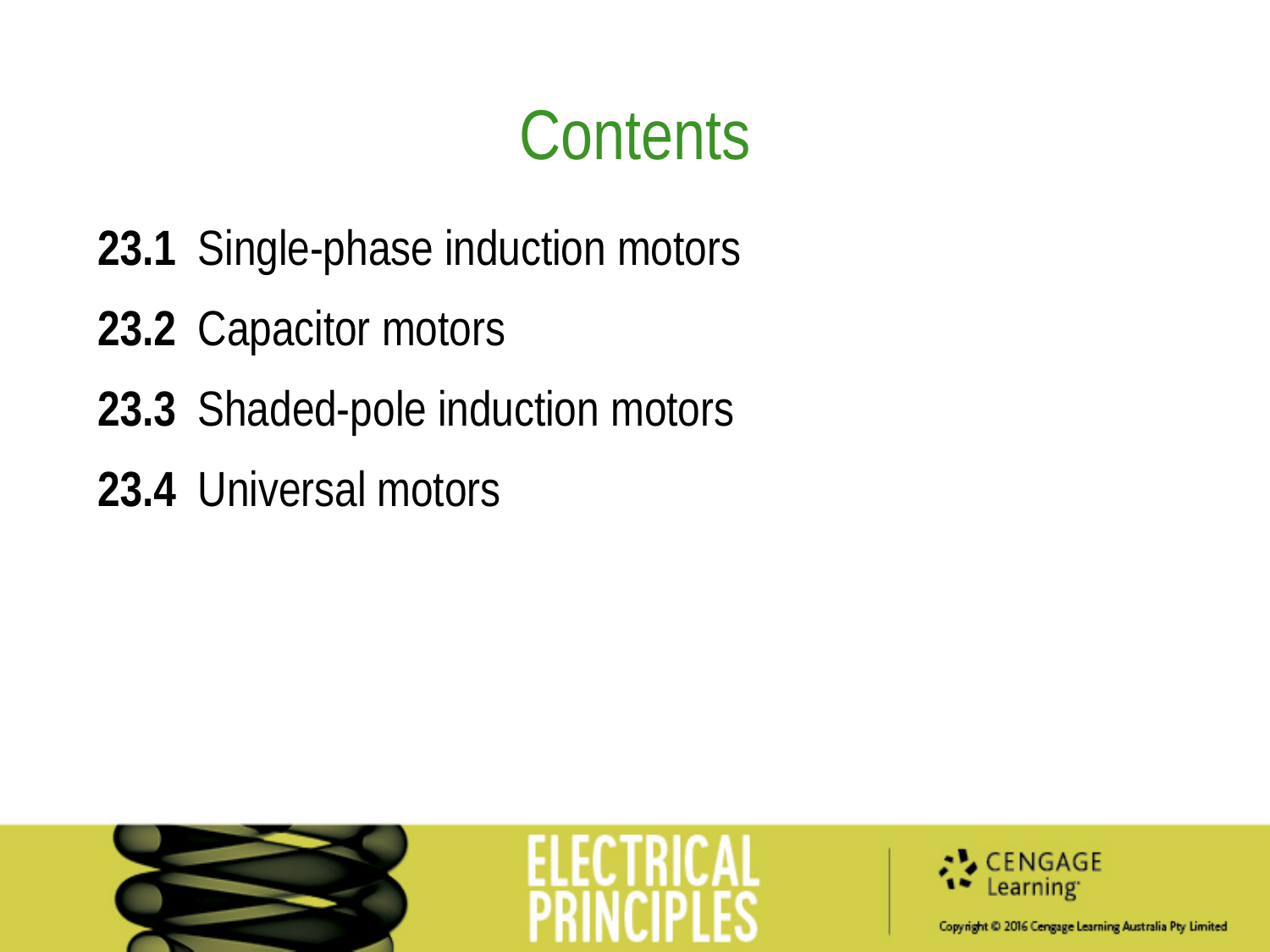

# Contents
23.1 	Single-phase induction motors
23.2 	Capacitor motors
23.3 	Shaded-pole induction motors
23.4 	Universal motors